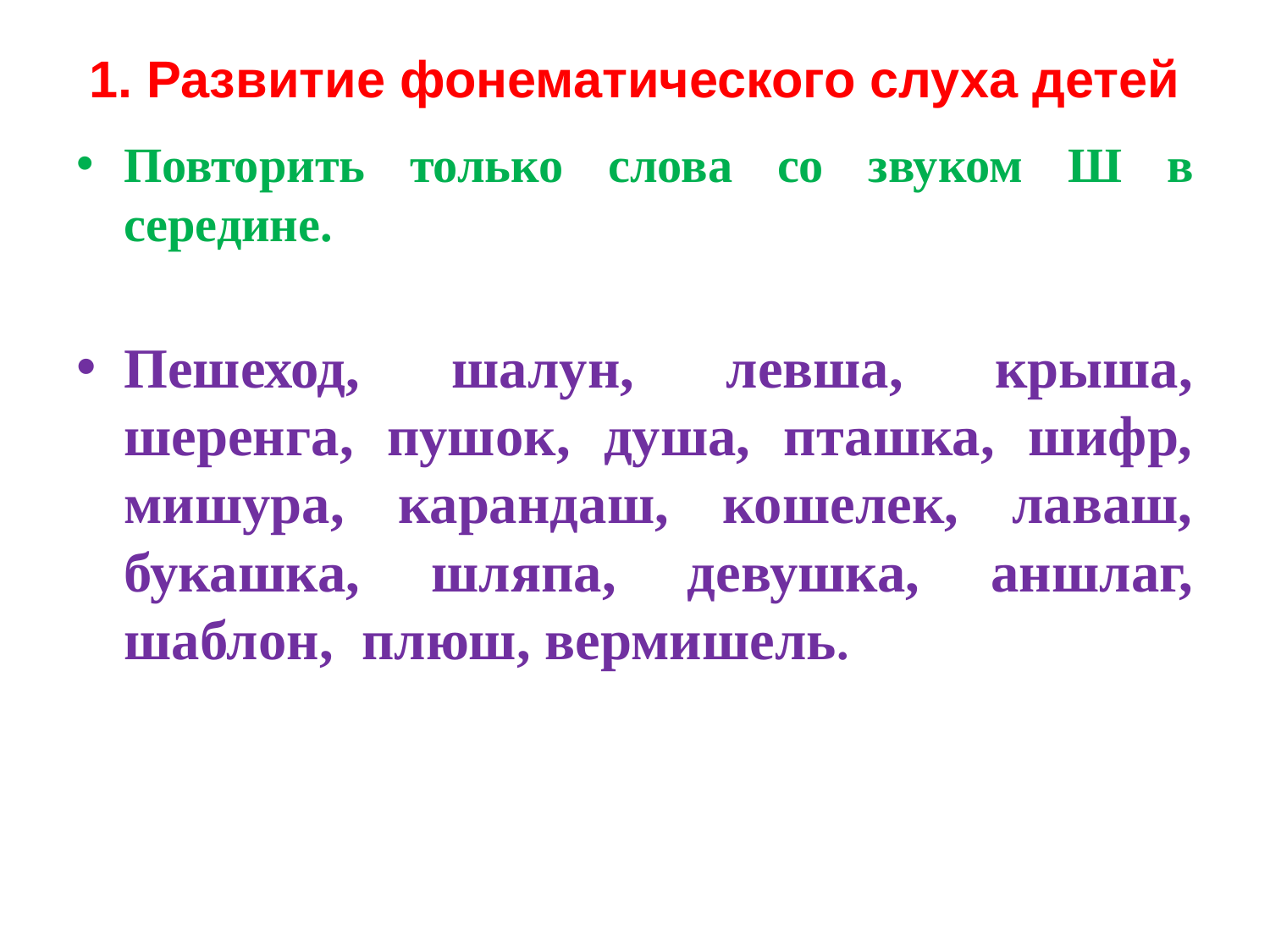

# 1. Развитие фонематического слуха детей
Повторить только слова со звуком Ш в середине.

Пешеход, шалун, левша, крыша, шеренга, пушок, душа, пташка, шифр, мишура, карандаш, кошелек, лаваш, букашка, шляпа, девушка, аншлаг, шаблон,  плюш, вермишель.